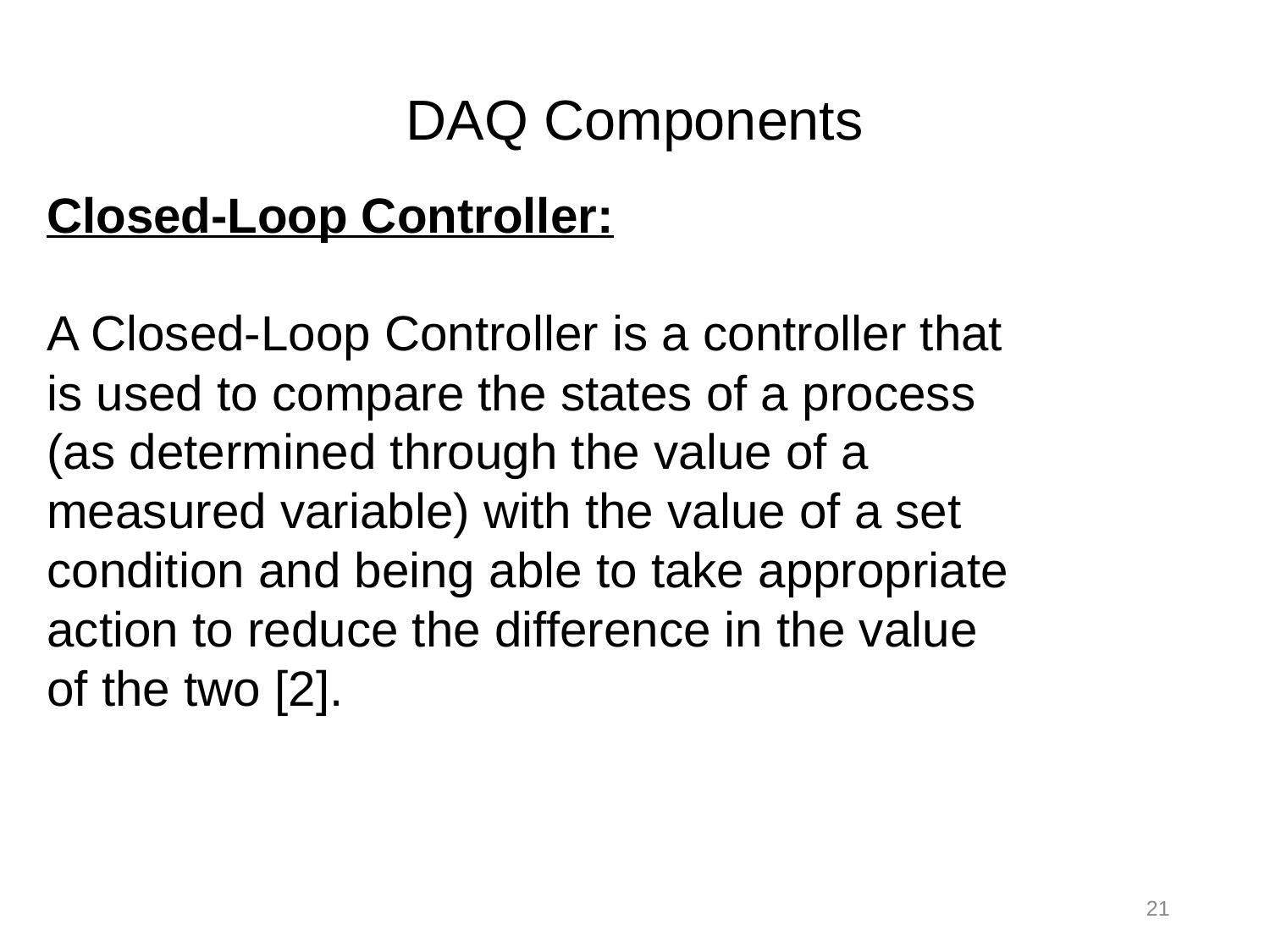

DAQ Components
Closed-Loop Controller:

A Closed-Loop Controller is a controller that is used to compare the states of a process (as determined through the value of a measured variable) with the value of a set condition and being able to take appropriate action to reduce the difference in the value of the two [2].
21